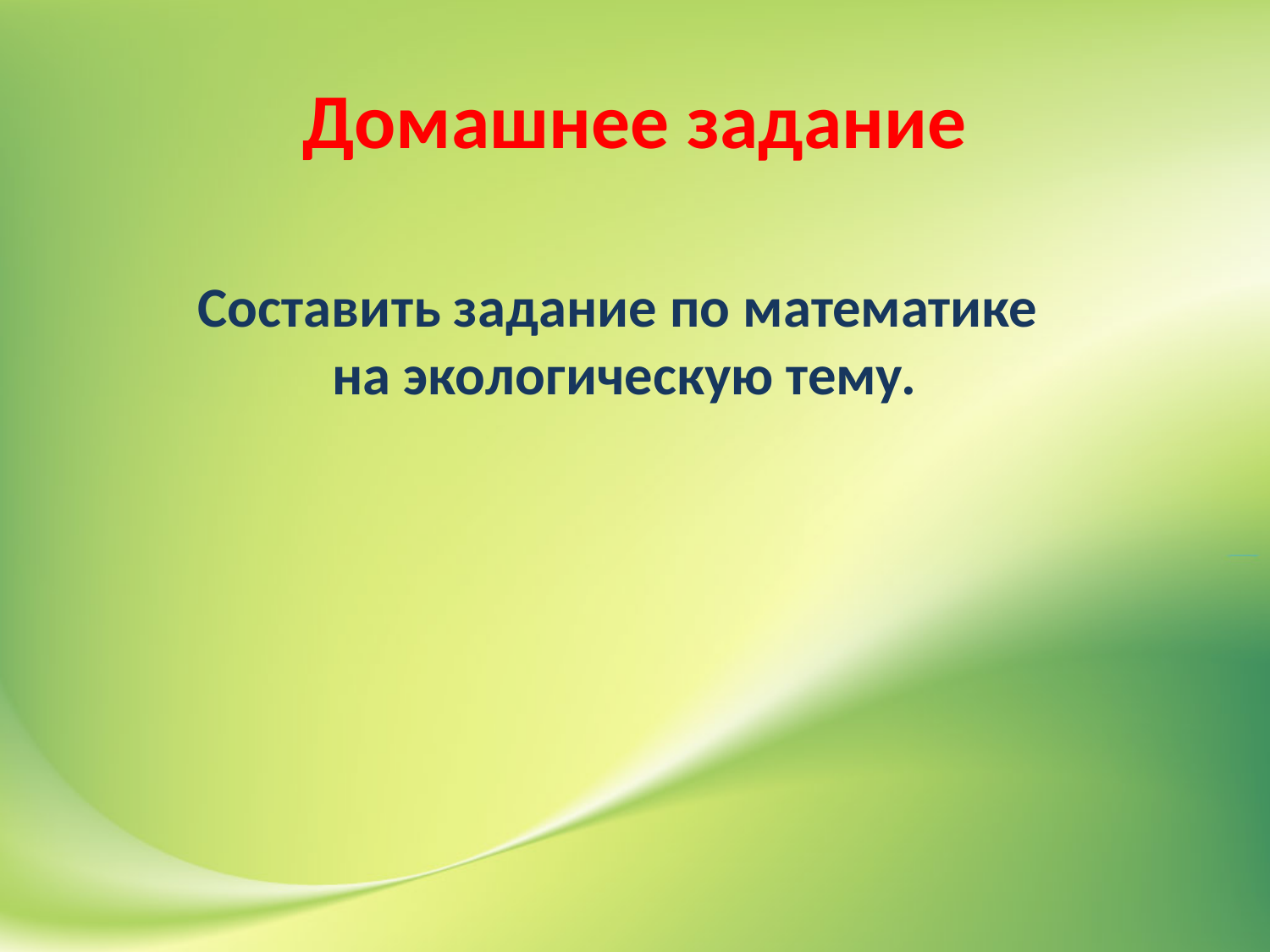

# Домашнее задание
Составить задание по математике
на экологическую тему.